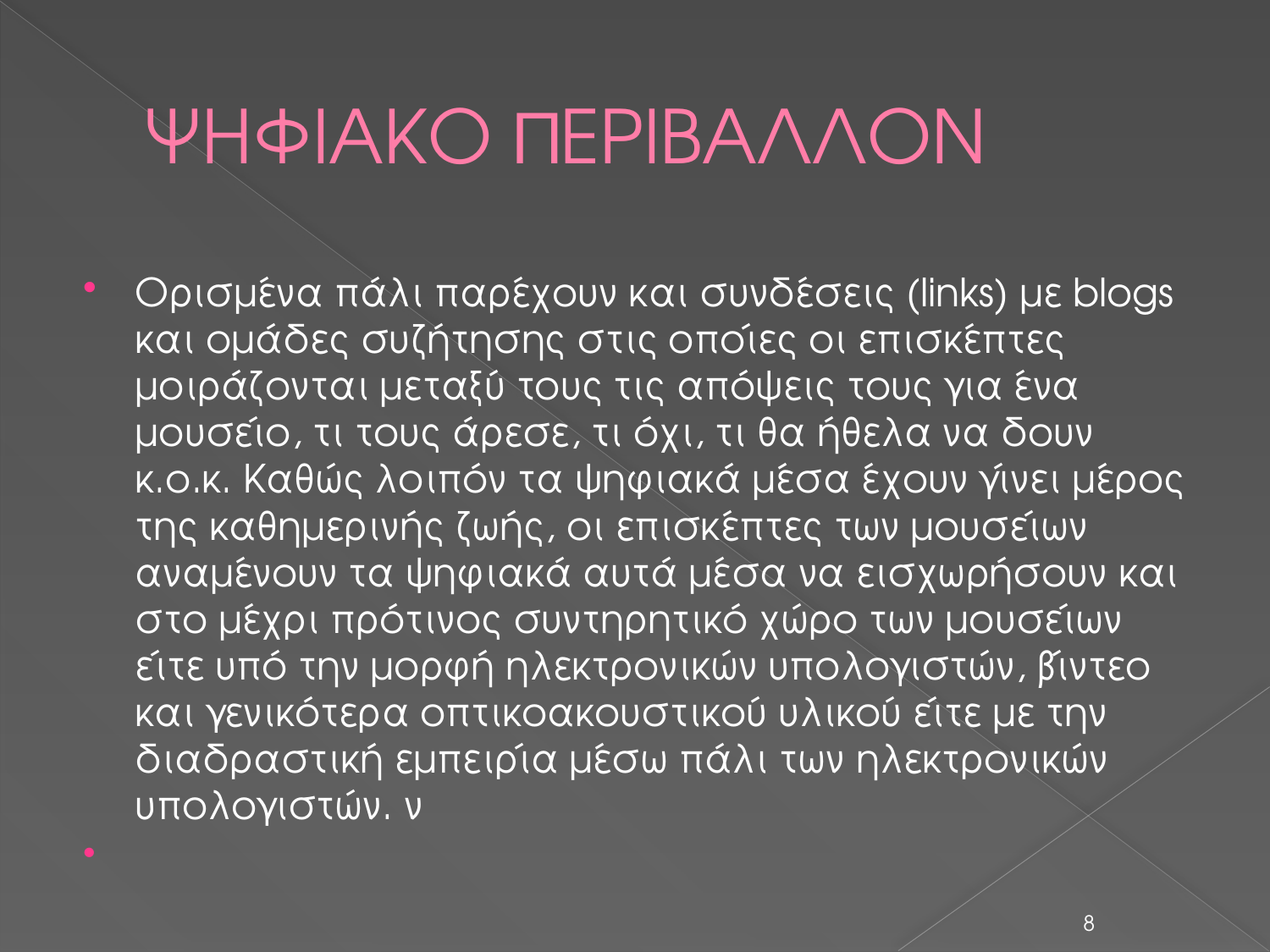

# ΨΗΦΙΑΚΟ ΠΕΡΙΒΑΛΛΟΝ
Ορισμένα πάλι παρέχουν και συνδέσεις (links) με blogs και ομάδες συζήτησης στις οποίες οι επισκέπτες μοιράζονται μεταξύ τους τις απόψεις τους για ένα μουσείο, τι τους άρεσε, τι όχι, τι θα ήθελα να δουν κ.ο.κ. Καθώς λοιπόν τα ψηφιακά μέσα έχουν γίνει μέρος της καθημερινής ζωής, οι επισκέπτες των μουσείων αναμένουν τα ψηφιακά αυτά μέσα να εισχωρήσουν και στο μέχρι πρότινος συντηρητικό χώρο των μουσείων είτε υπό την μορφή ηλεκτρονικών υπολογιστών, βίντεο και γενικότερα οπτικοακουστικού υλικού είτε με την διαδραστική εμπειρία μέσω πάλι των ηλεκτρονικών υπολογιστών. ν

8